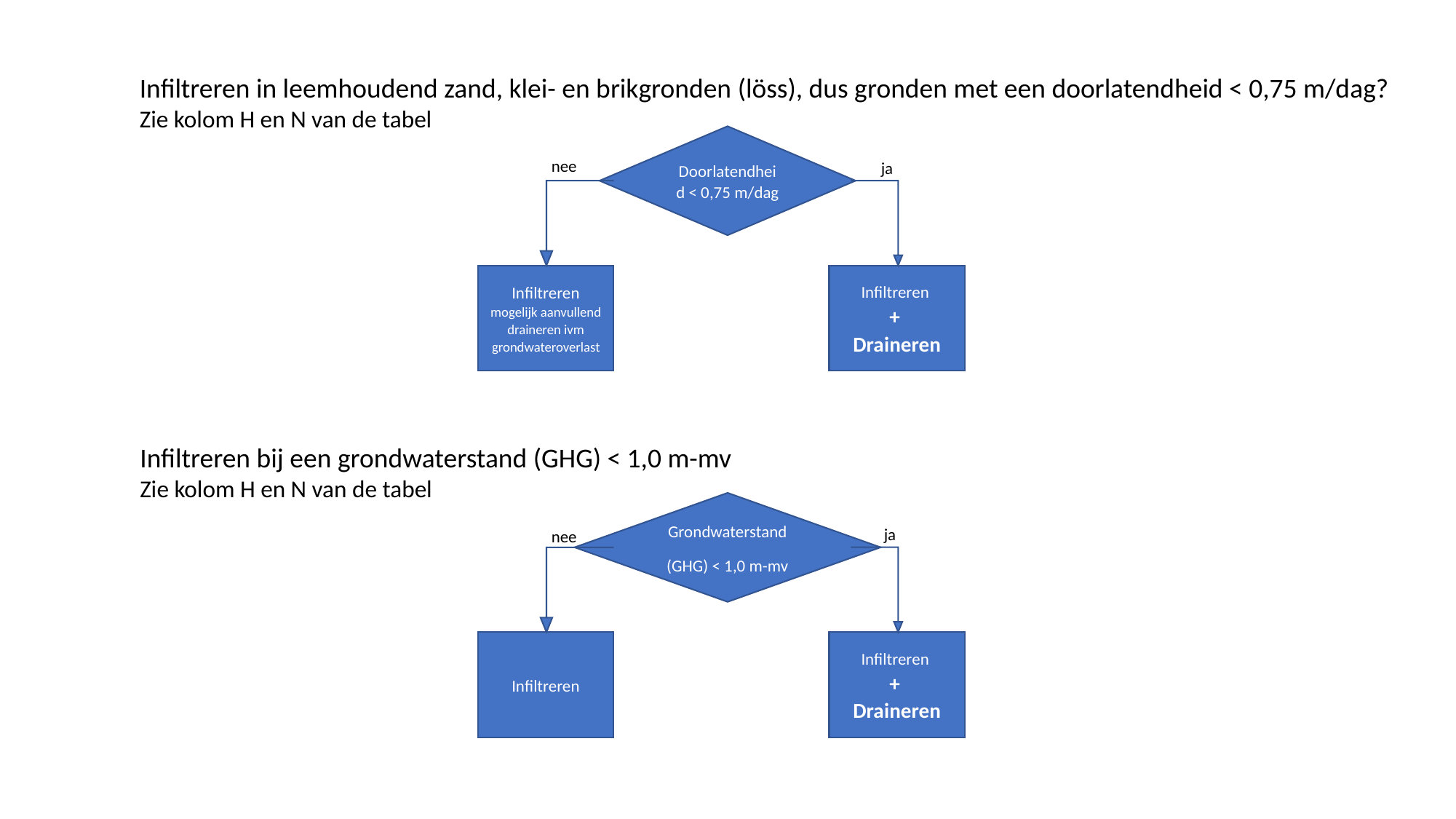

Infiltreren in leemhoudend zand, klei- en brikgronden (löss), dus gronden met een doorlatendheid < 0,75 m/dag?
Zie kolom H en N van de tabel
Doorlatendheid < 0,75 m/dag
nee
ja

Infiltreren
+
Draineren
Infiltreren mogelijk aanvullend draineren ivm grondwateroverlast
Infiltreren bij een grondwaterstand (GHG) < 1,0 m-mv
Zie kolom H en N van de tabel
Grondwaterstand
(GHG) < 1,0 m-mv
ja
nee

Infiltreren
+
Draineren
Infiltreren